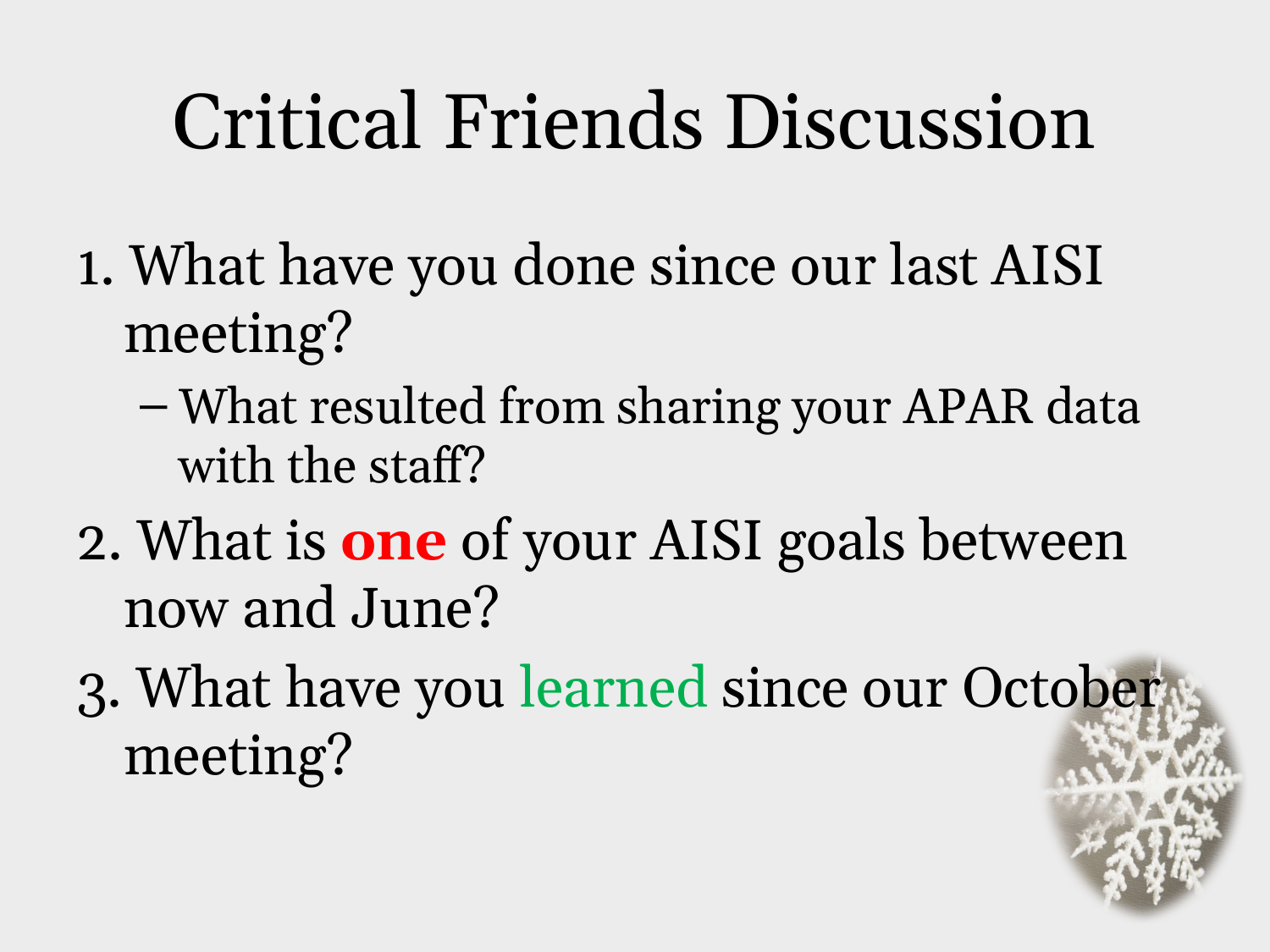

# Critical Friends Discussion
1. What have you done since our last AISI meeting?
What resulted from sharing your APAR data with the staff?
2. What is one of your AISI goals between now and June?
3. What have you learned since our October meeting?